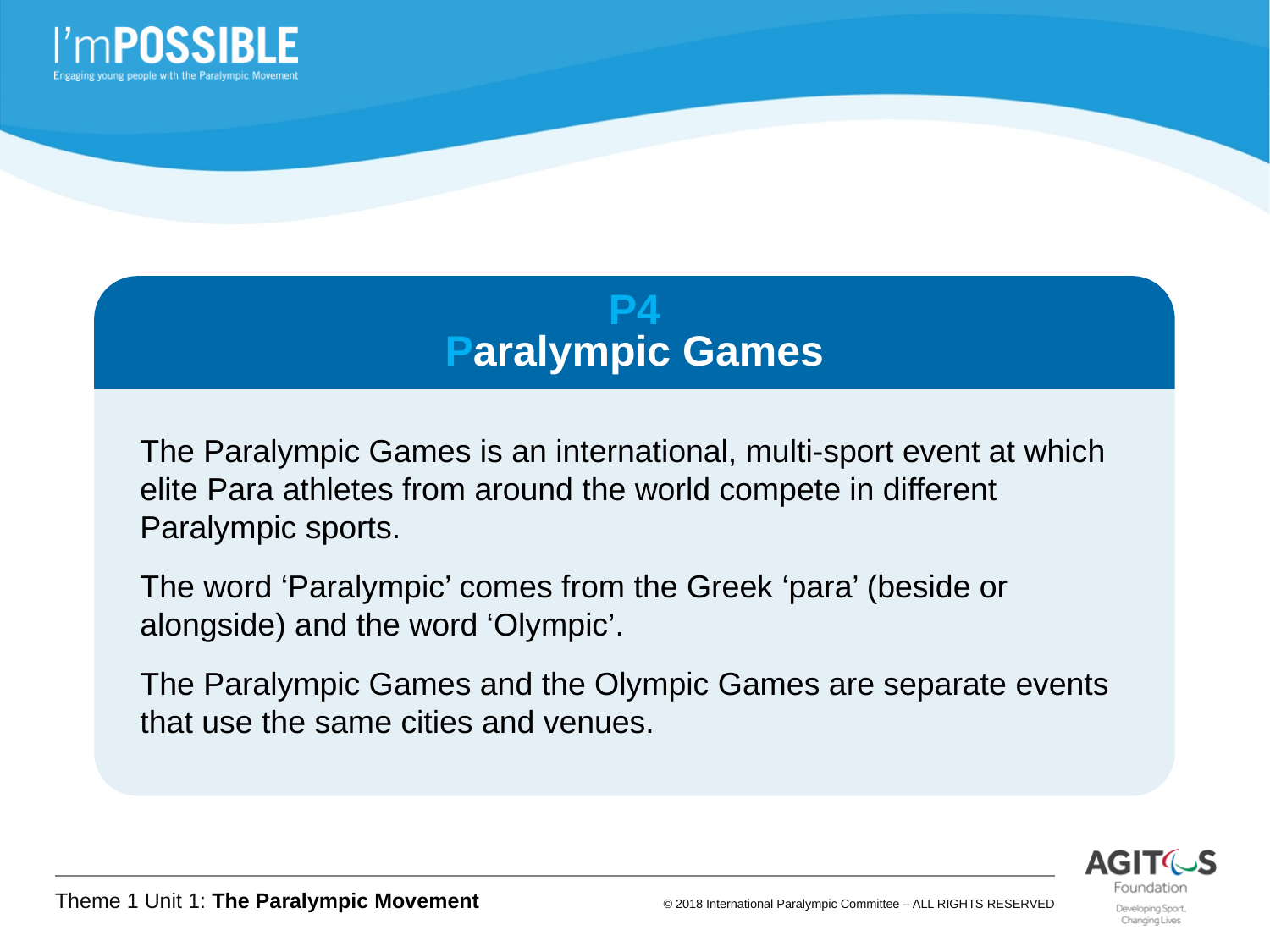

P4
Paralympic Games

The Paralympic Games is an international, multi-sport event at which elite Para athletes from around the world compete in different Paralympic sports.
The word ‘Paralympic’ comes from the Greek ‘para’ (beside or alongside) and the word ‘Olympic’.
The Paralympic Games and the Olympic Games are separate events that use the same cities and venues.